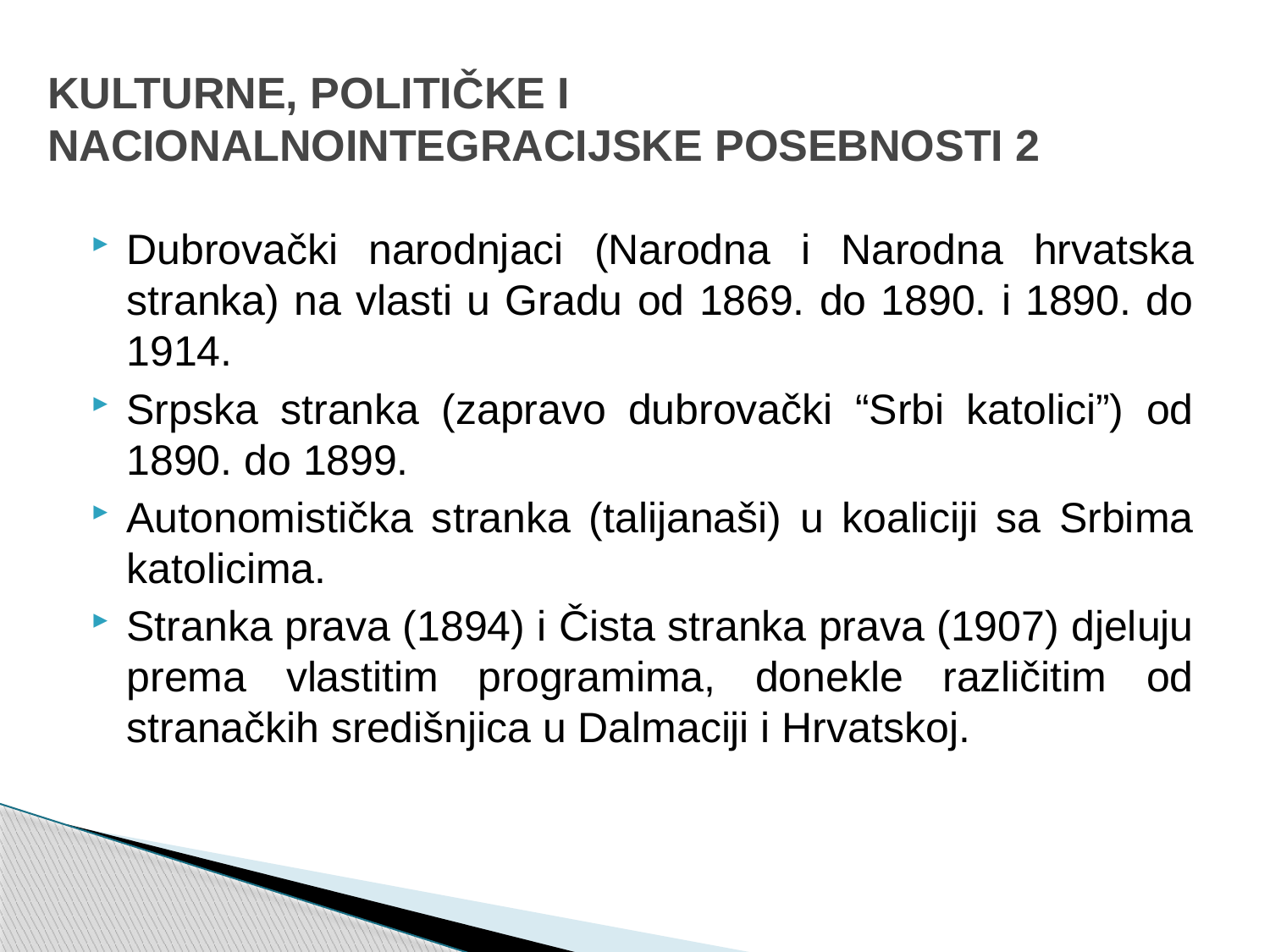

# KULTURNE, POLITIČKE I NACIONALNOINTEGRACIJSKE POSEBNOSTI 2
Dubrovački narodnjaci (Narodna i Narodna hrvatska stranka) na vlasti u Gradu od 1869. do 1890. i 1890. do 1914.
Srpska stranka (zapravo dubrovački “Srbi katolici”) od 1890. do 1899.
Autonomistička stranka (talijanaši) u koaliciji sa Srbima katolicima.
Stranka prava (1894) i Čista stranka prava (1907) djeluju prema vlastitim programima, donekle različitim od stranačkih središnjica u Dalmaciji i Hrvatskoj.